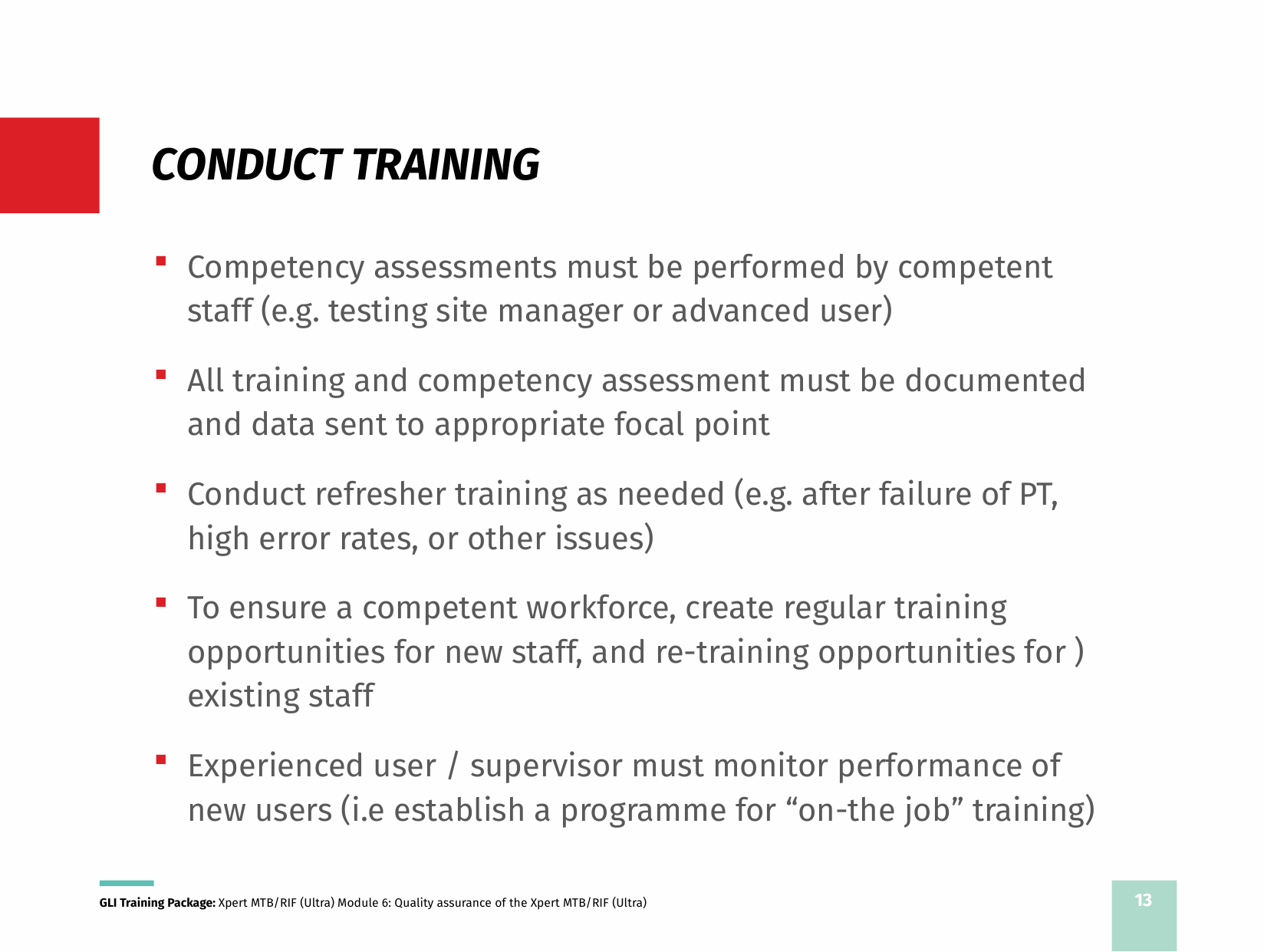

# CONDUCT TRAINING
Competency assessments must be performed by competent staff (e.g. testing site manager or advanced user)
All training and competency assessment must be documented and data sent to appropriate focal point
Conduct refresher training as needed (e.g. after failure of PT, high error rates, or other issues)
To ensure a competent workforce, create regular training opportunities for new staff, and re-training opportunities for ) existing staff
Experienced user / supervisor must monitor performance of new users (i.e establish a programme for “on-the job” training)